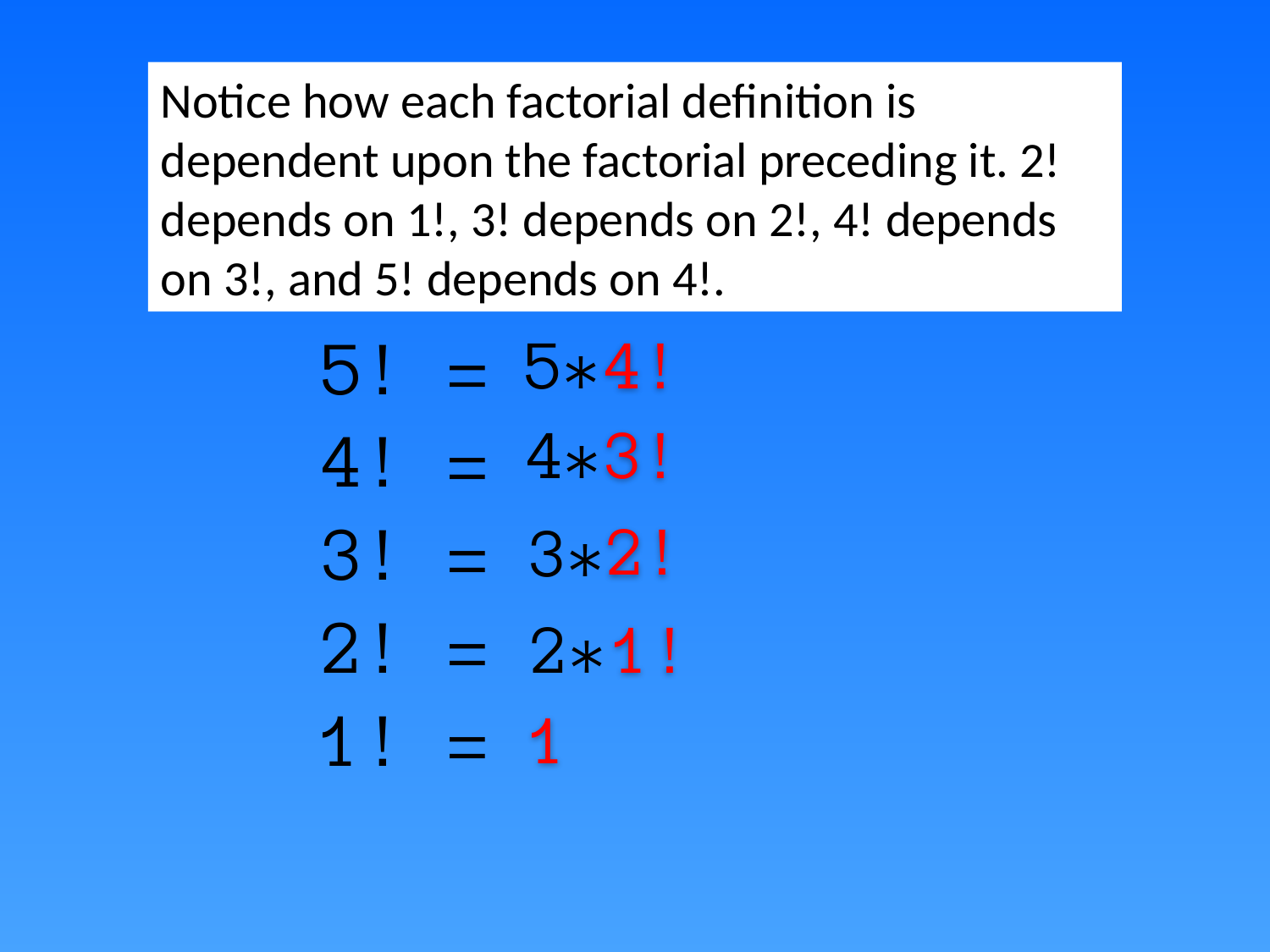

Notice how each factorial definition is dependent upon the factorial preceding it. 2! depends on 1!, 3! depends on 2!, 4! depends on 3!, and 5! depends on 4!.
5! =
4! =
3! =
2! =
1! =
5*
4!
4*
3!
2!
3*
2*
1!
1